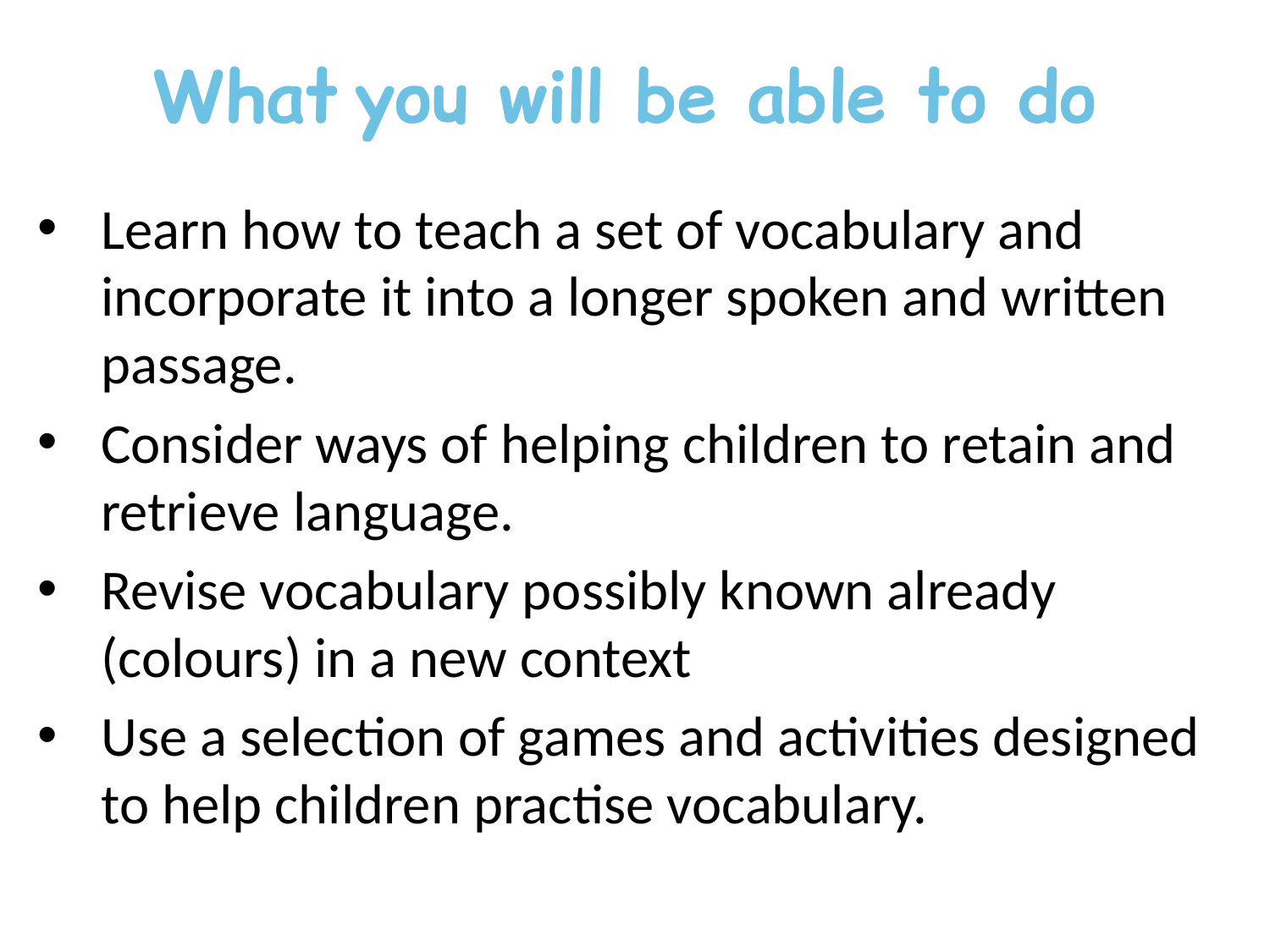

# What you will be able to do
Learn how to teach a set of vocabulary and incorporate it into a longer spoken and written passage.
Consider ways of helping children to retain and retrieve language.
Revise vocabulary possibly known already (colours) in a new context
Use a selection of games and activities designed to help children practise vocabulary.